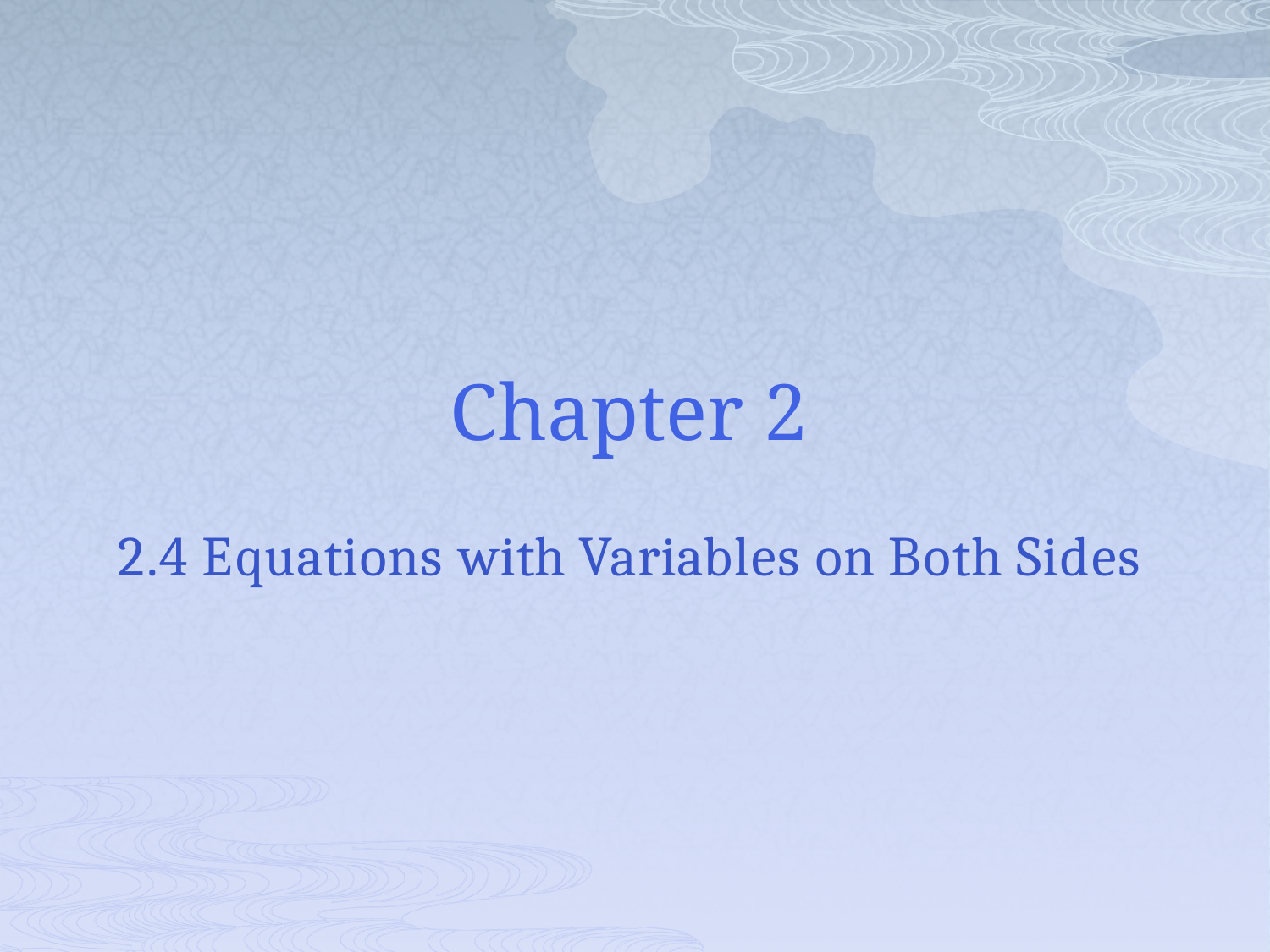

# Chapter 2
2.4 Equations with Variables on Both Sides